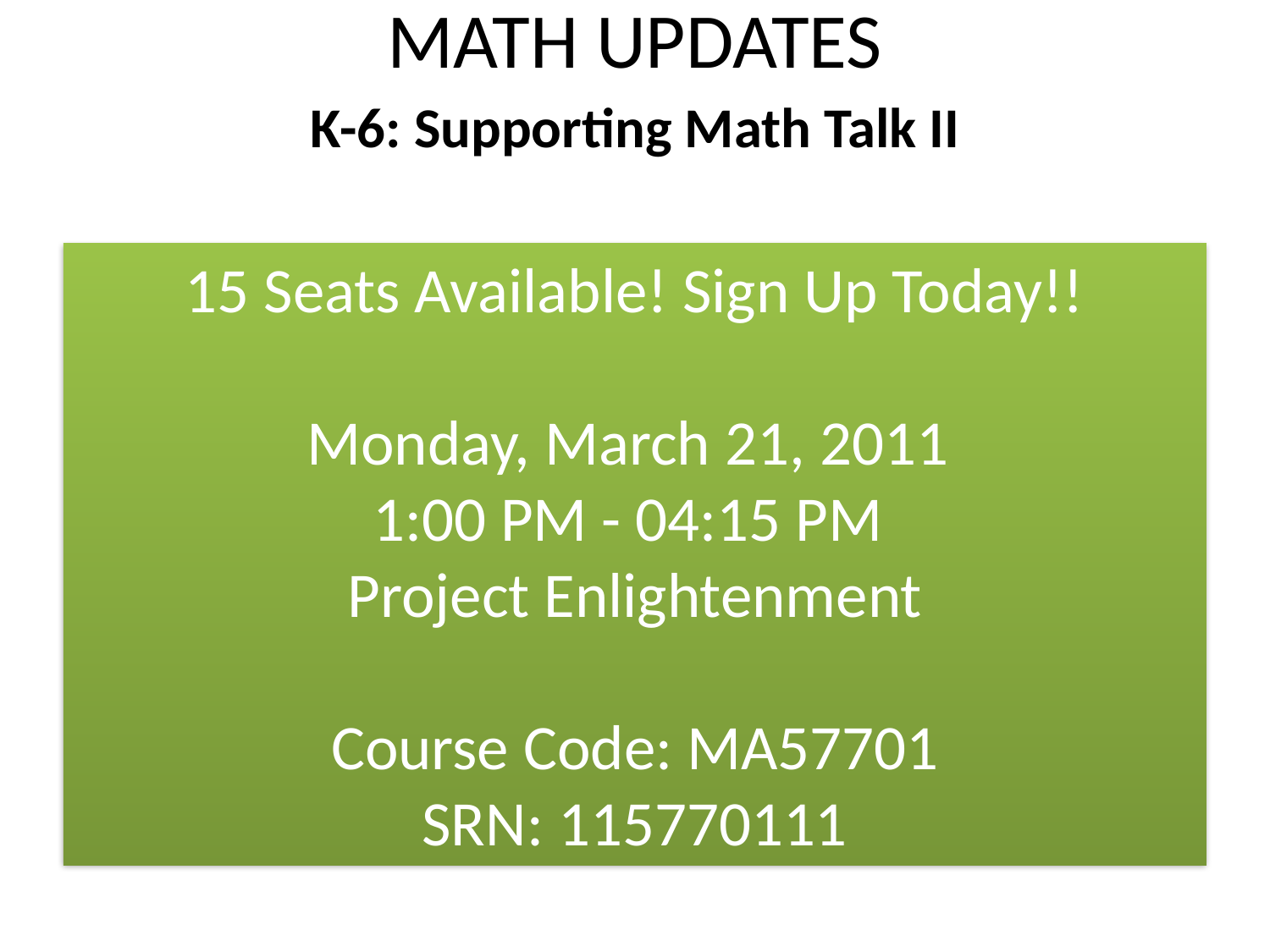

# MATH UPDATES
K-6: Supporting Math Talk II

15 Seats Available! Sign Up Today!!

Monday, March 21, 2011
1:00 PM - 04:15 PM
Project Enlightenment

Course Code: MA57701
SRN: 115770111